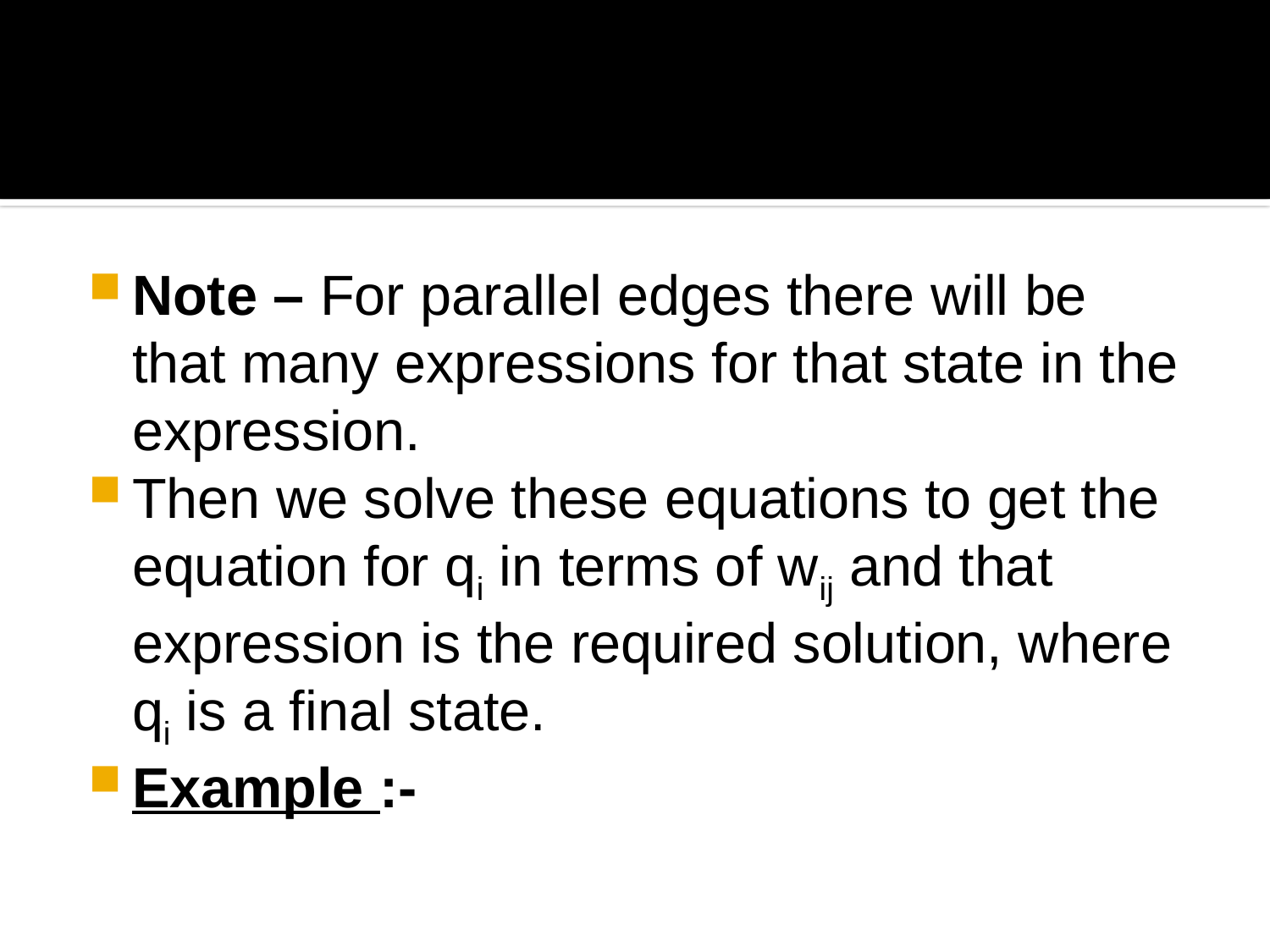

#
Note – For parallel edges there will be that many expressions for that state in the expression.
Then we solve these equations to get the equation for qi in terms of wij and that expression is the required solution, where qi is a final state.
Example :-